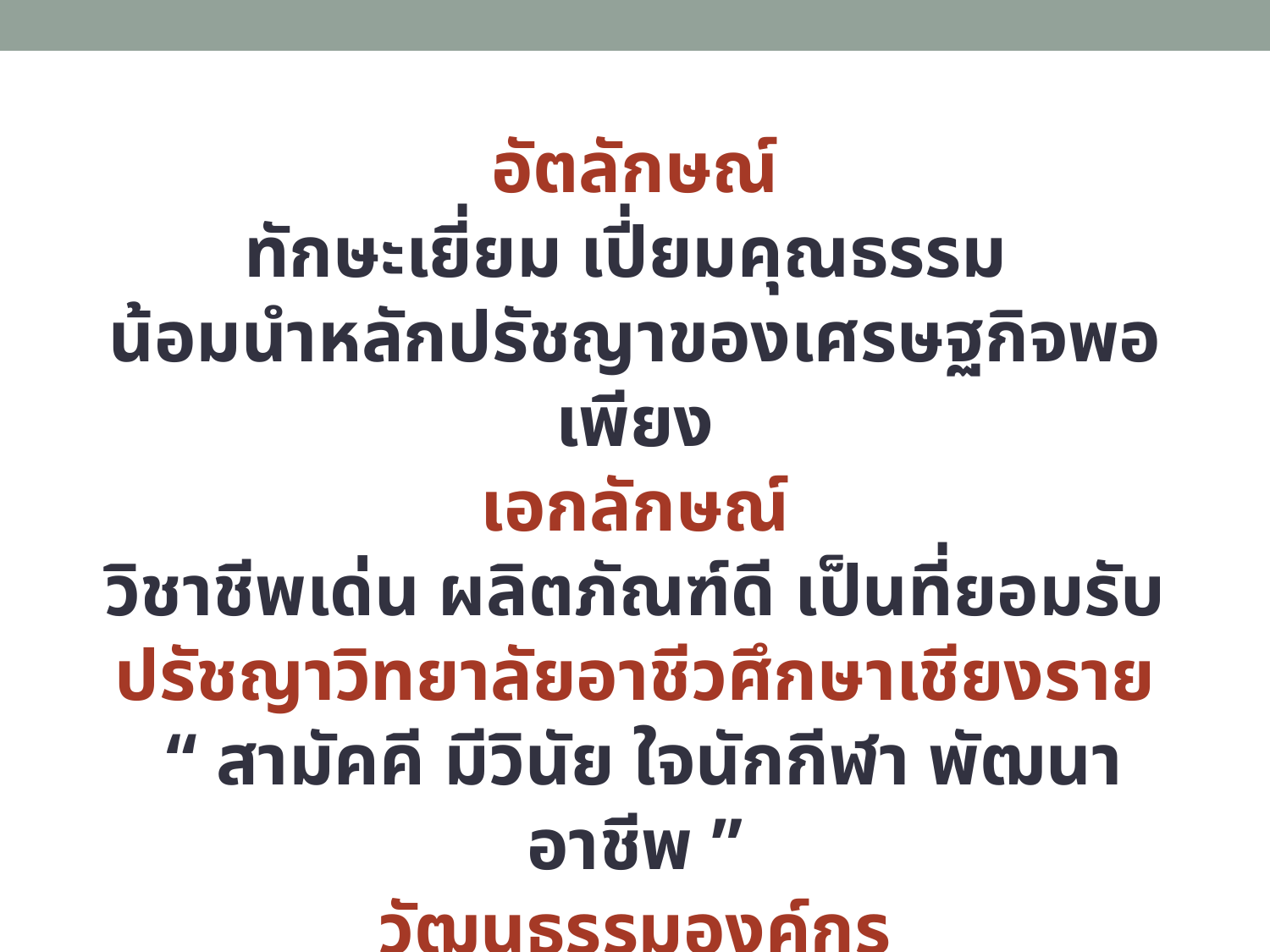

อัตลักษณ์
ทักษะเยี่ยม เปี่ยมคุณธรรม
น้อมนำหลักปรัชญาของเศรษฐกิจพอเพียง
เอกลักษณ์
วิชาชีพเด่น ผลิตภัณฑ์ดี เป็นที่ยอมรับ
ปรัชญาวิทยาลัยอาชีวศึกษาเชียงราย
 “ สามัคคี มีวินัย ใจนักกีฬา พัฒนาอาชีพ ”
วัฒนธรรมองค์กร
“ ยิ้ม ไหว้ ทักทาย ”